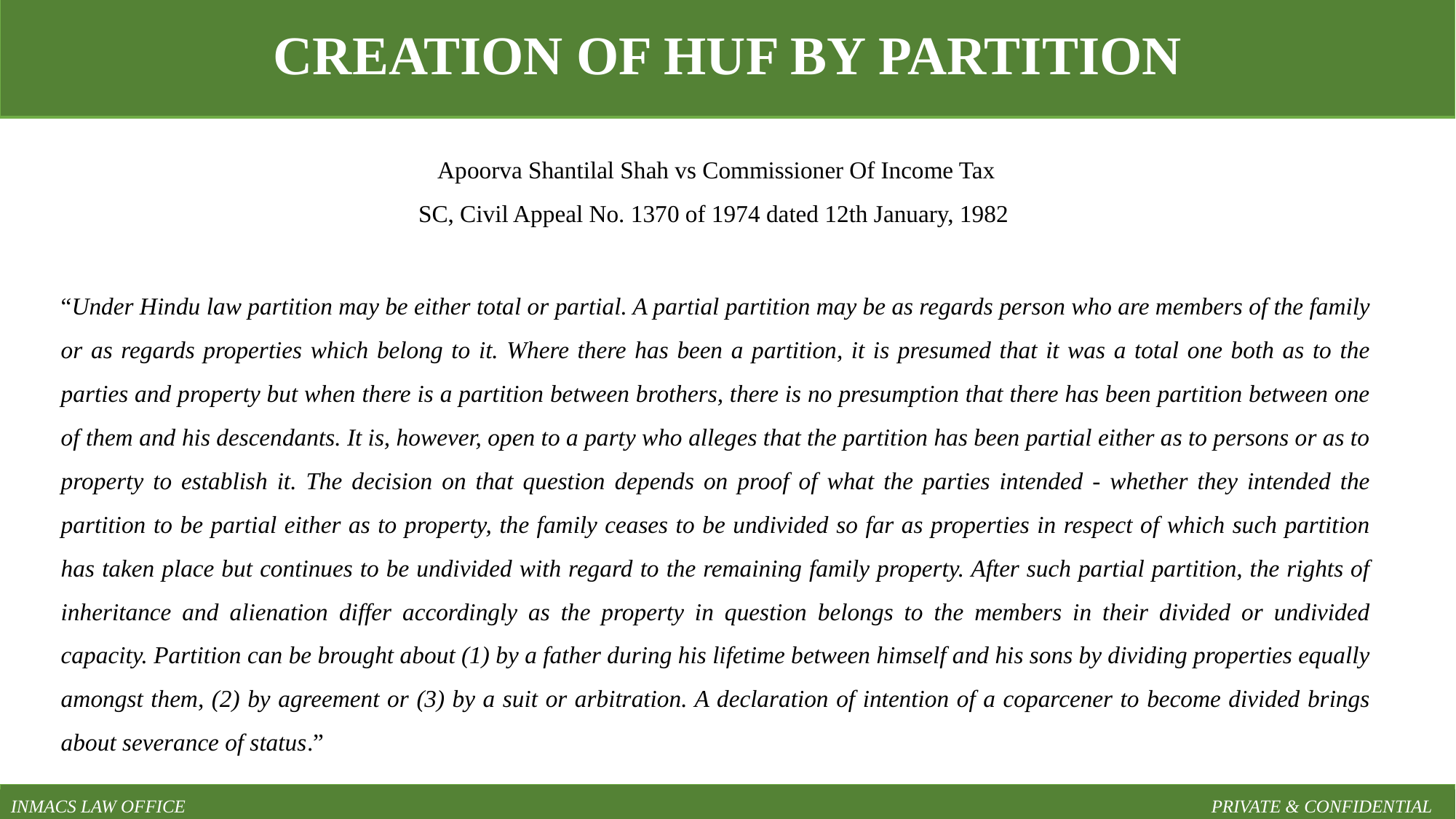

CREATION OF HUF BY PARTITION
Apoorva Shantilal Shah vs Commissioner Of Income Tax
SC, Civil Appeal No. 1370 of 1974 dated 12th January, 1982

“Under Hindu law partition may be either total or partial. A partial partition may be as regards person who are members of the family or as regards properties which belong to it. Where there has been a partition, it is presumed that it was a total one both as to the parties and property but when there is a partition between brothers, there is no presumption that there has been partition between one of them and his descendants. It is, however, open to a party who alleges that the partition has been partial either as to persons or as to property to establish it. The decision on that question depends on proof of what the parties intended - whether they intended the partition to be partial either as to property, the family ceases to be undivided so far as properties in respect of which such partition has taken place but continues to be undivided with regard to the remaining family property. After such partial partition, the rights of inheritance and alienation differ accordingly as the property in question belongs to the members in their divided or undivided capacity. Partition can be brought about (1) by a father during his lifetime between himself and his sons by dividing properties equally amongst them, (2) by agreement or (3) by a suit or arbitration. A declaration of intention of a coparcener to become divided brings about severance of status.”

INMACS LAW OFFICE										PRIVATE & CONFIDENTIAL